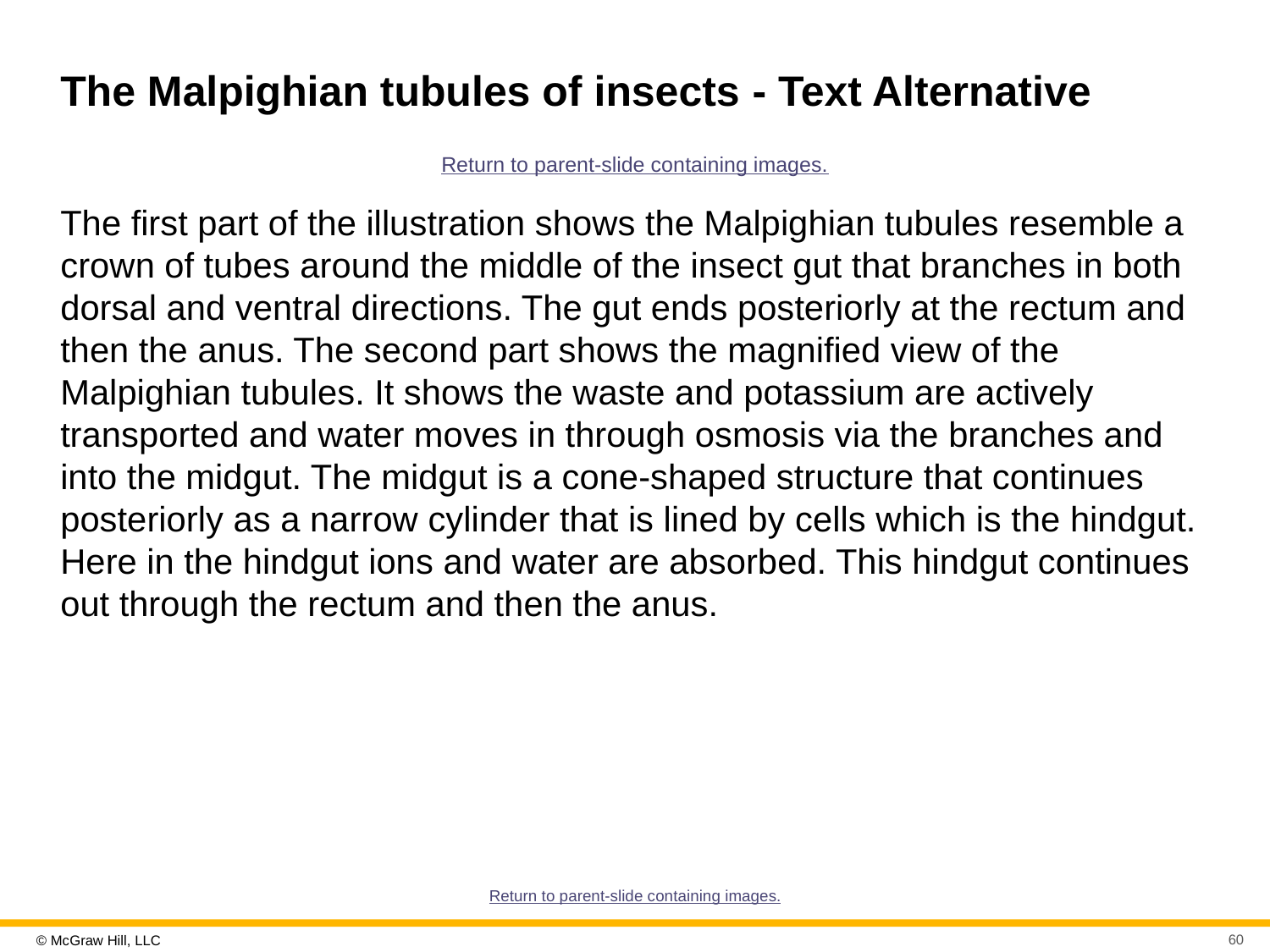

# The Malpighian tubules of insects - Text Alternative
Return to parent-slide containing images.
The first part of the illustration shows the Malpighian tubules resemble a crown of tubes around the middle of the insect gut that branches in both dorsal and ventral directions. The gut ends posteriorly at the rectum and then the anus. The second part shows the magnified view of the Malpighian tubules. It shows the waste and potassium are actively transported and water moves in through osmosis via the branches and into the midgut. The midgut is a cone-shaped structure that continues posteriorly as a narrow cylinder that is lined by cells which is the hindgut. Here in the hindgut ions and water are absorbed. This hindgut continues out through the rectum and then the anus.
Return to parent-slide containing images.
60